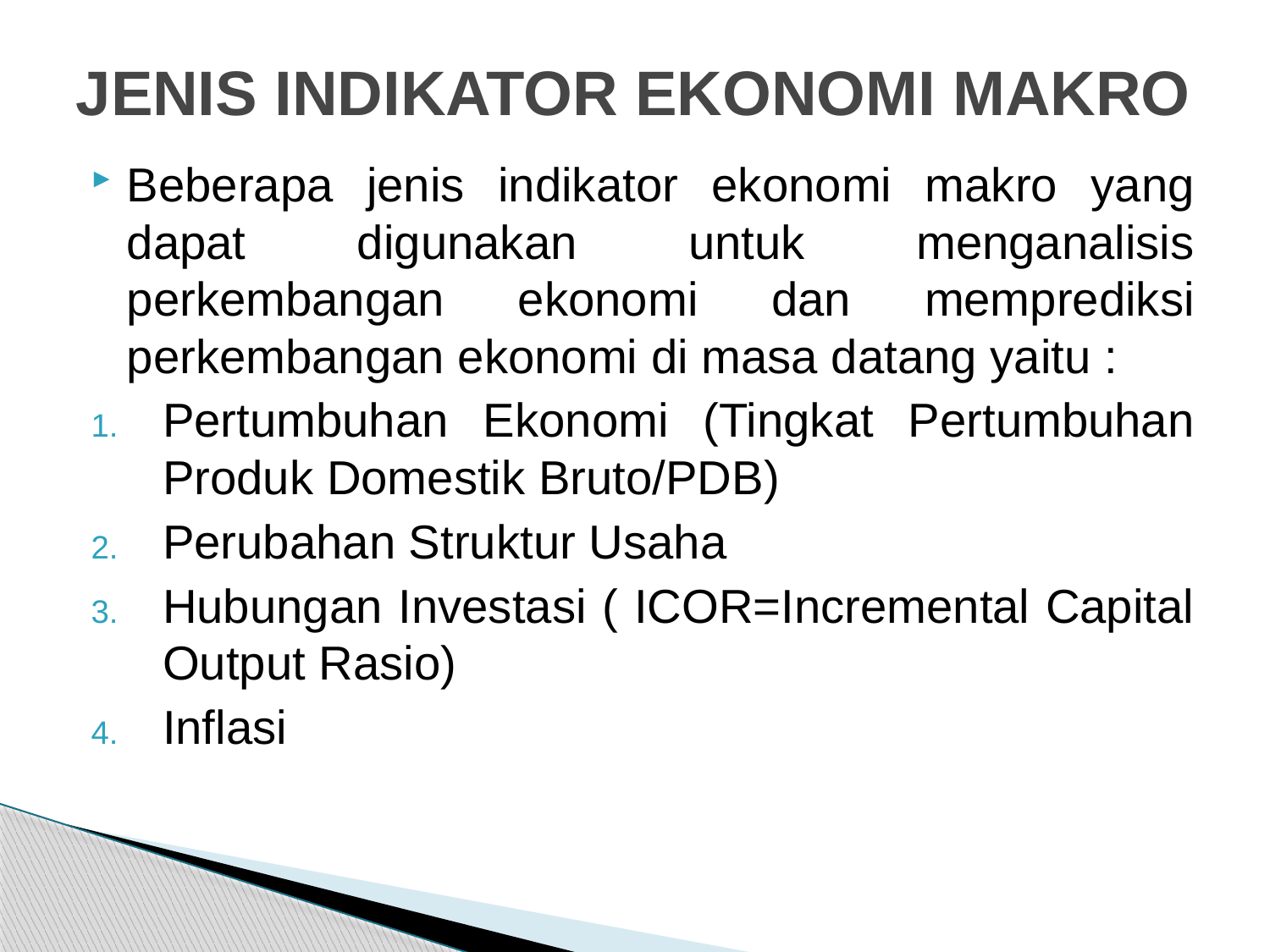

# JENIS INDIKATOR EKONOMI MAKRO
Beberapa jenis indikator ekonomi makro yang dapat digunakan untuk menganalisis perkembangan ekonomi dan memprediksi perkembangan ekonomi di masa datang yaitu :
Pertumbuhan Ekonomi (Tingkat Pertumbuhan Produk Domestik Bruto/PDB)
Perubahan Struktur Usaha
Hubungan Investasi ( ICOR=Incremental Capital Output Rasio)
Inflasi